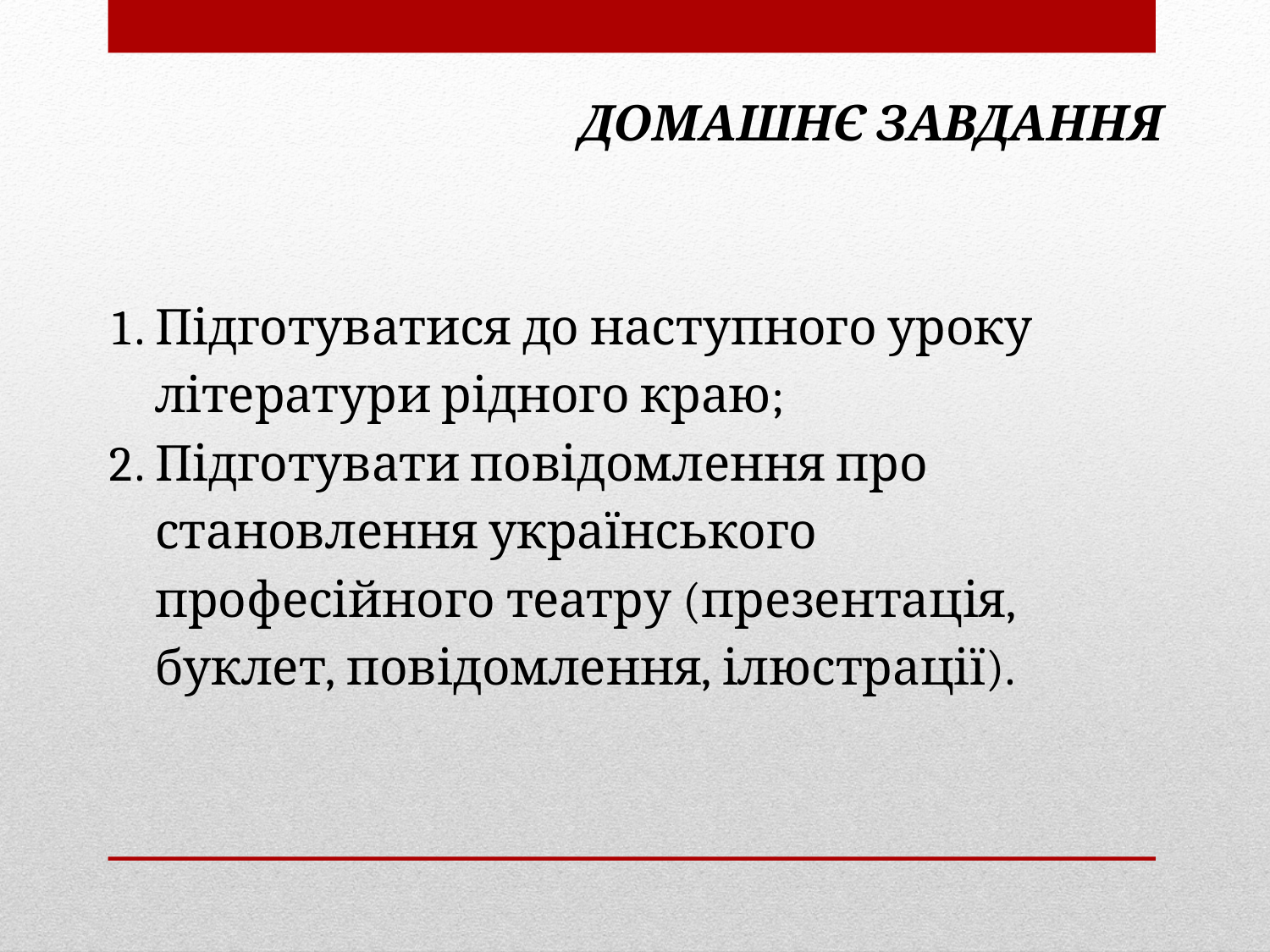

ДОМАШНЄ ЗАВДАННЯ

Підготуватися до наступного уроку літератури рідного краю;
Підготувати повідомлення про становлення українського професійного театру (презентація, буклет, повідомлення, ілюстрації).